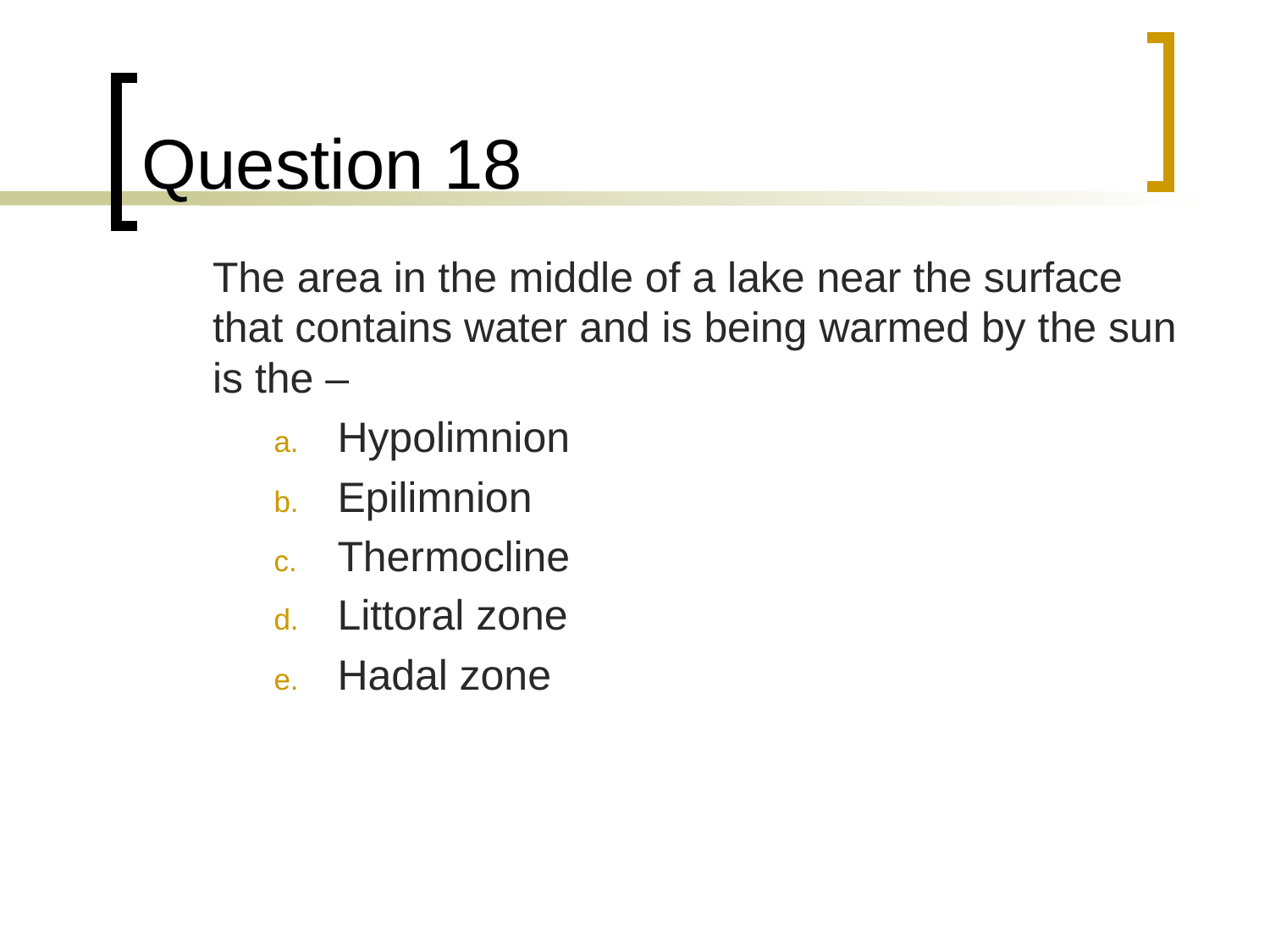

# Question 18
	The area in the middle of a lake near the surface that contains water and is being warmed by the sun is the –
Hypolimnion
Epilimnion
Thermocline
Littoral zone
Hadal zone